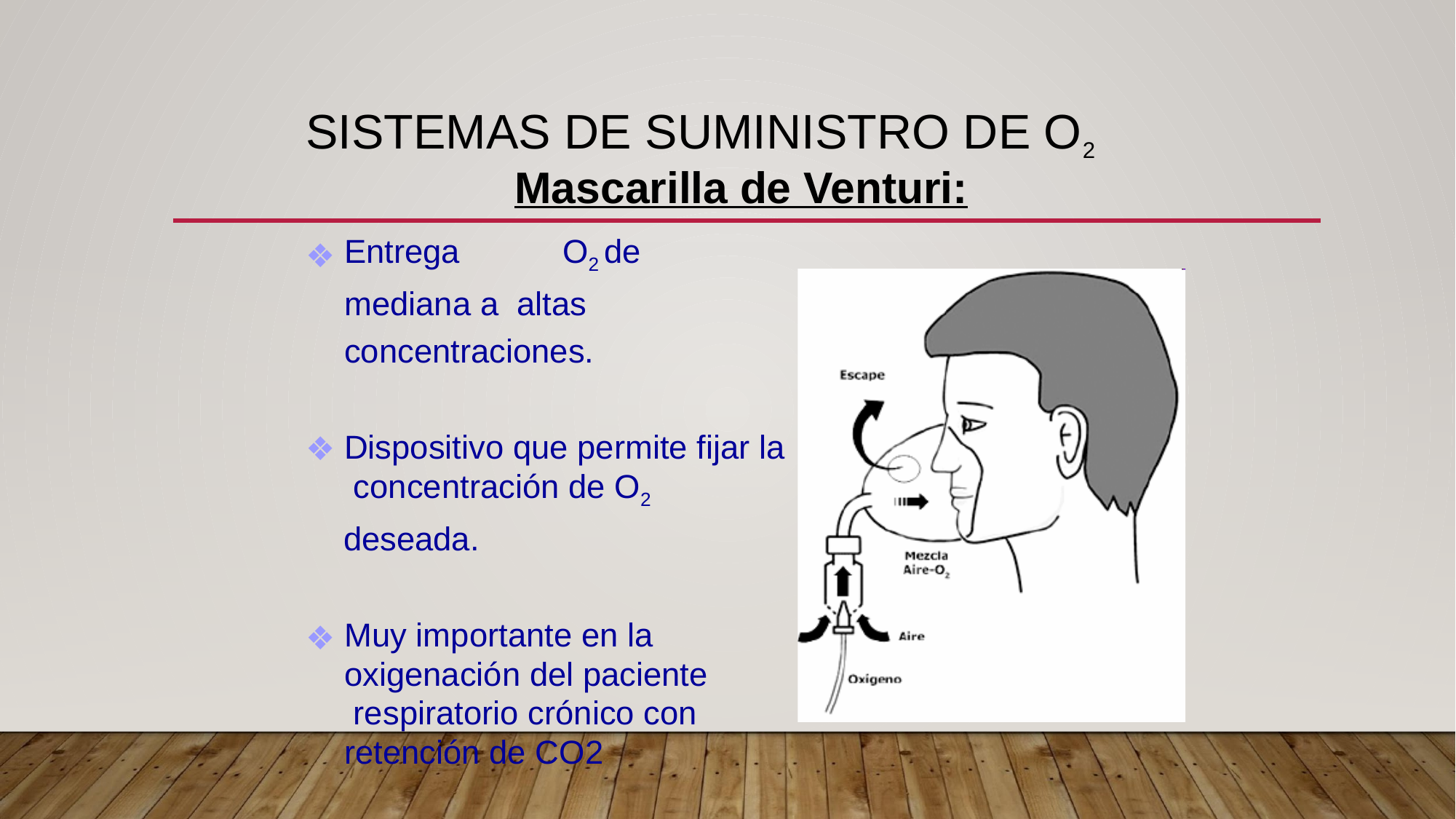

# SISTEMAS DE SUMINISTRO DE O2
Mascarilla de Venturi:
Entrega	O2 de mediana a  altas concentraciones.

Dispositivo que permite fijar la  concentración de O2
deseada.

Muy importante en la  oxigenación del paciente  respiratorio crónico con  retención de CO2